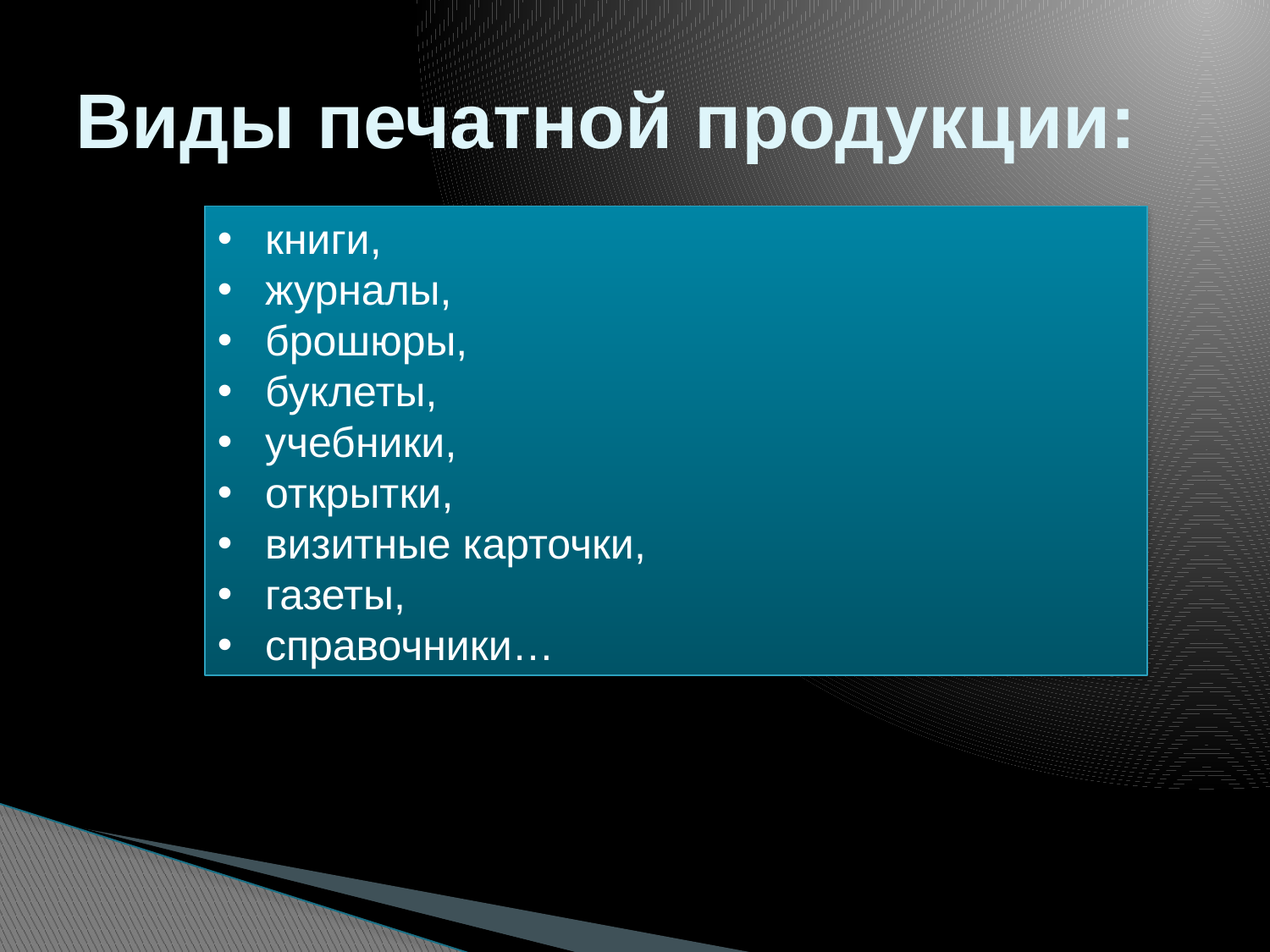

# Виды печатной продукции:
книги,
журналы,
брошюры,
буклеты,
учебники,
открытки,
визитные карточки,
газеты,
справочники…